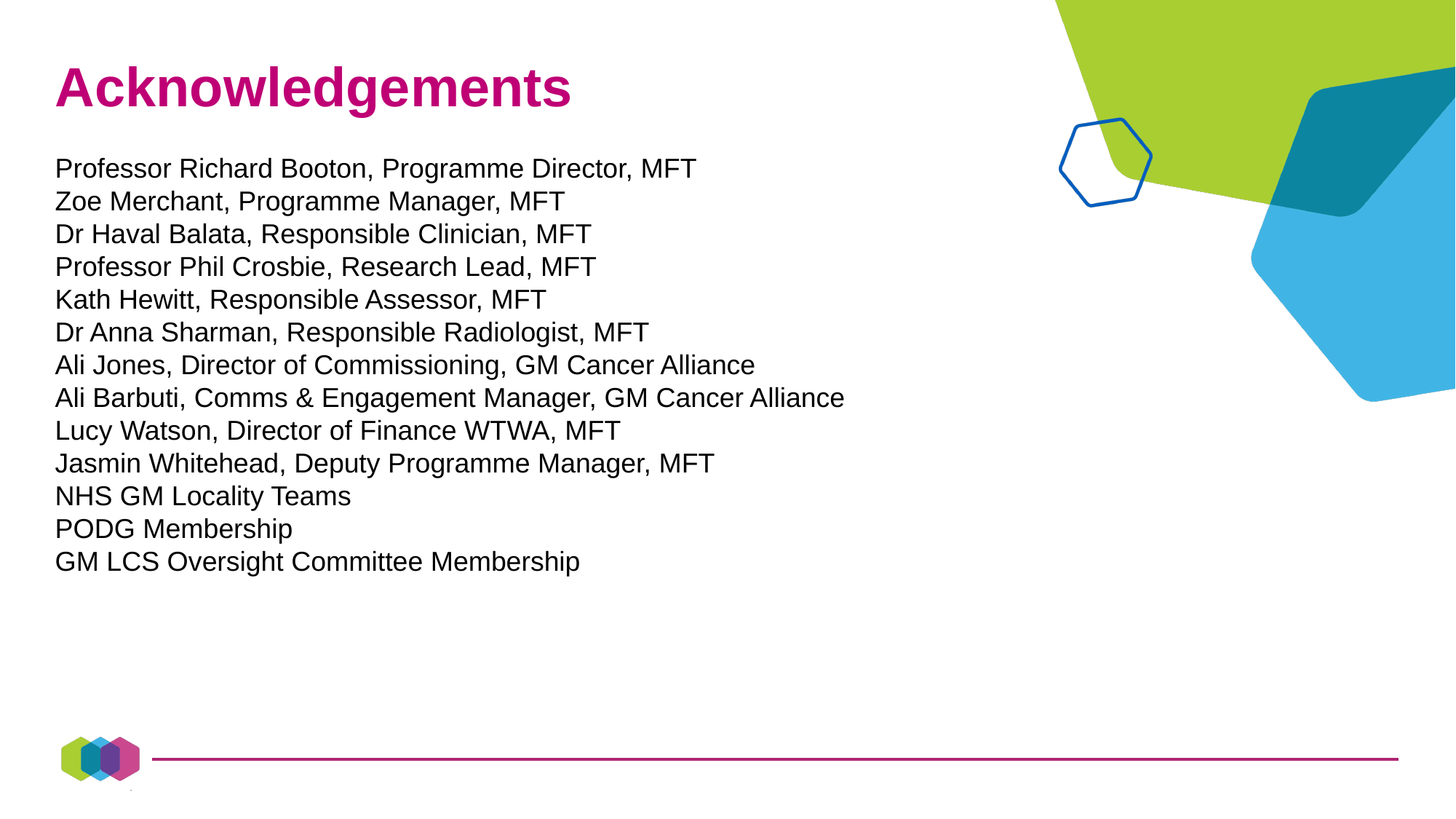

Acknowledgements
Professor Richard Booton, Programme Director, MFT
Zoe Merchant, Programme Manager, MFT
Dr Haval Balata, Responsible Clinician, MFT
Professor Phil Crosbie, Research Lead, MFT
Kath Hewitt, Responsible Assessor, MFT
Dr Anna Sharman, Responsible Radiologist, MFT
Ali Jones, Director of Commissioning, GM Cancer Alliance
Ali Barbuti, Comms & Engagement Manager, GM Cancer Alliance
Lucy Watson, Director of Finance WTWA, MFT
Jasmin Whitehead, Deputy Programme Manager, MFT
NHS GM Locality Teams
PODG Membership
GM LCS Oversight Committee Membership